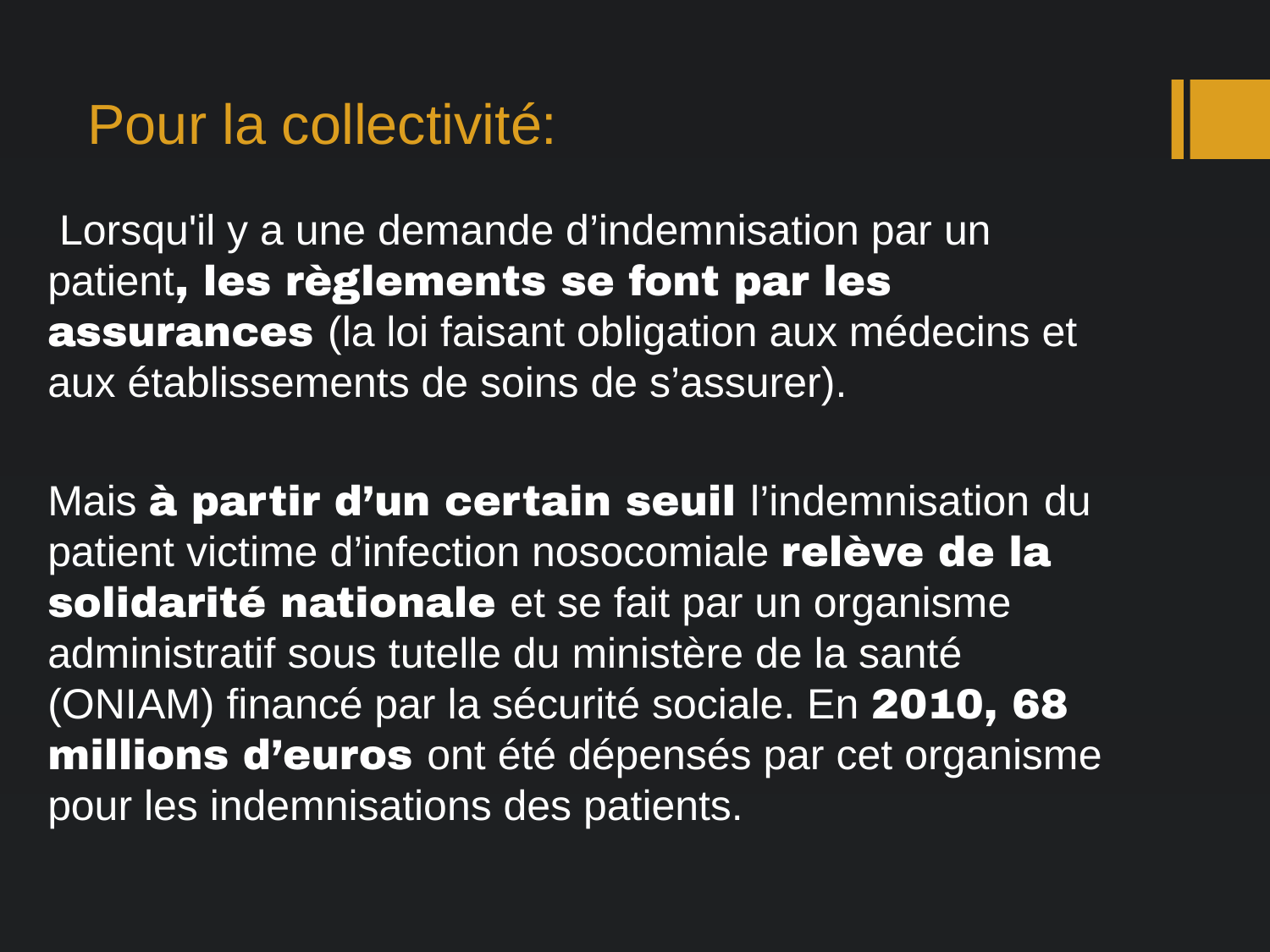

# Pour la collectivité:
 Lorsqu'il y a une demande d’indemnisation par un patient, les règlements se font par les assurances (la loi faisant obligation aux médecins et aux établissements de soins de s’assurer).

Mais à partir d’un certain seuil l’indemnisation du patient victime d’infection nosocomiale relève de la solidarité nationale et se fait par un organisme administratif sous tutelle du ministère de la santé (ONIAM) financé par la sécurité sociale. En 2010, 68 millions d’euros ont été dépensés par cet organisme pour les indemnisations des patients.